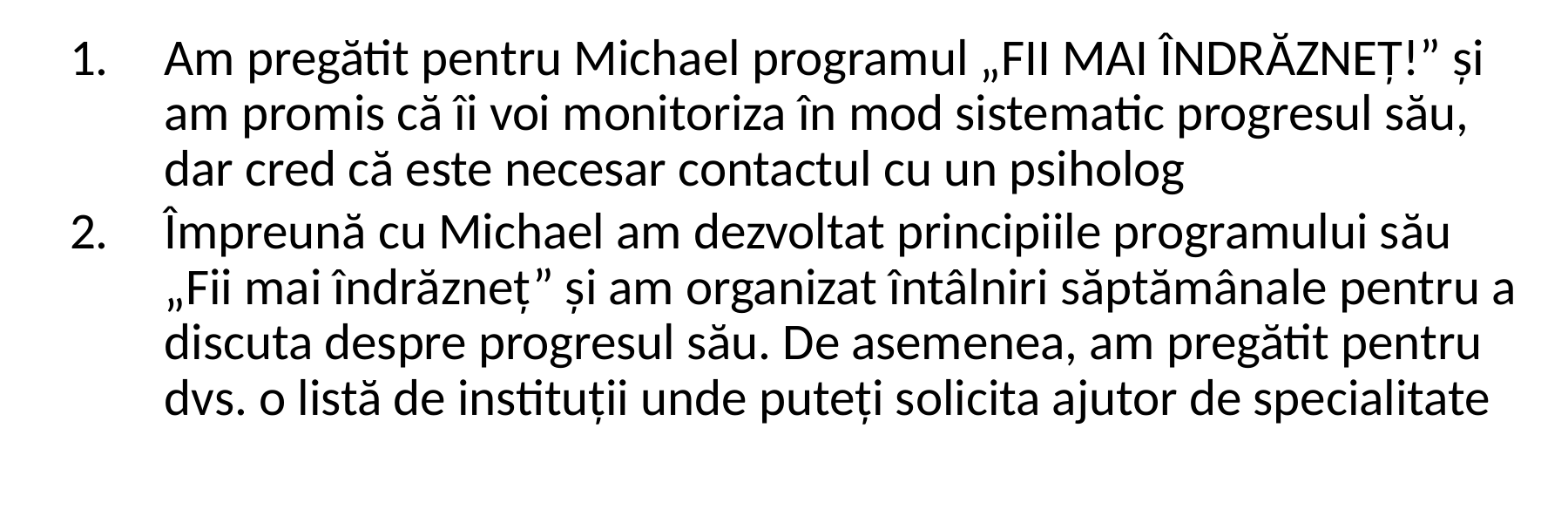

Am pregătit pentru Michael programul „FII MAI ÎNDRĂZNEȚ!” și am promis că îi voi monitoriza în mod sistematic progresul său, dar cred că este necesar contactul cu un psiholog
Împreună cu Michael am dezvoltat principiile programului său „Fii mai îndrăzneț” și am organizat întâlniri săptămânale pentru a discuta despre progresul său. De asemenea, am pregătit pentru dvs. o listă de instituții unde puteți solicita ajutor de specialitate